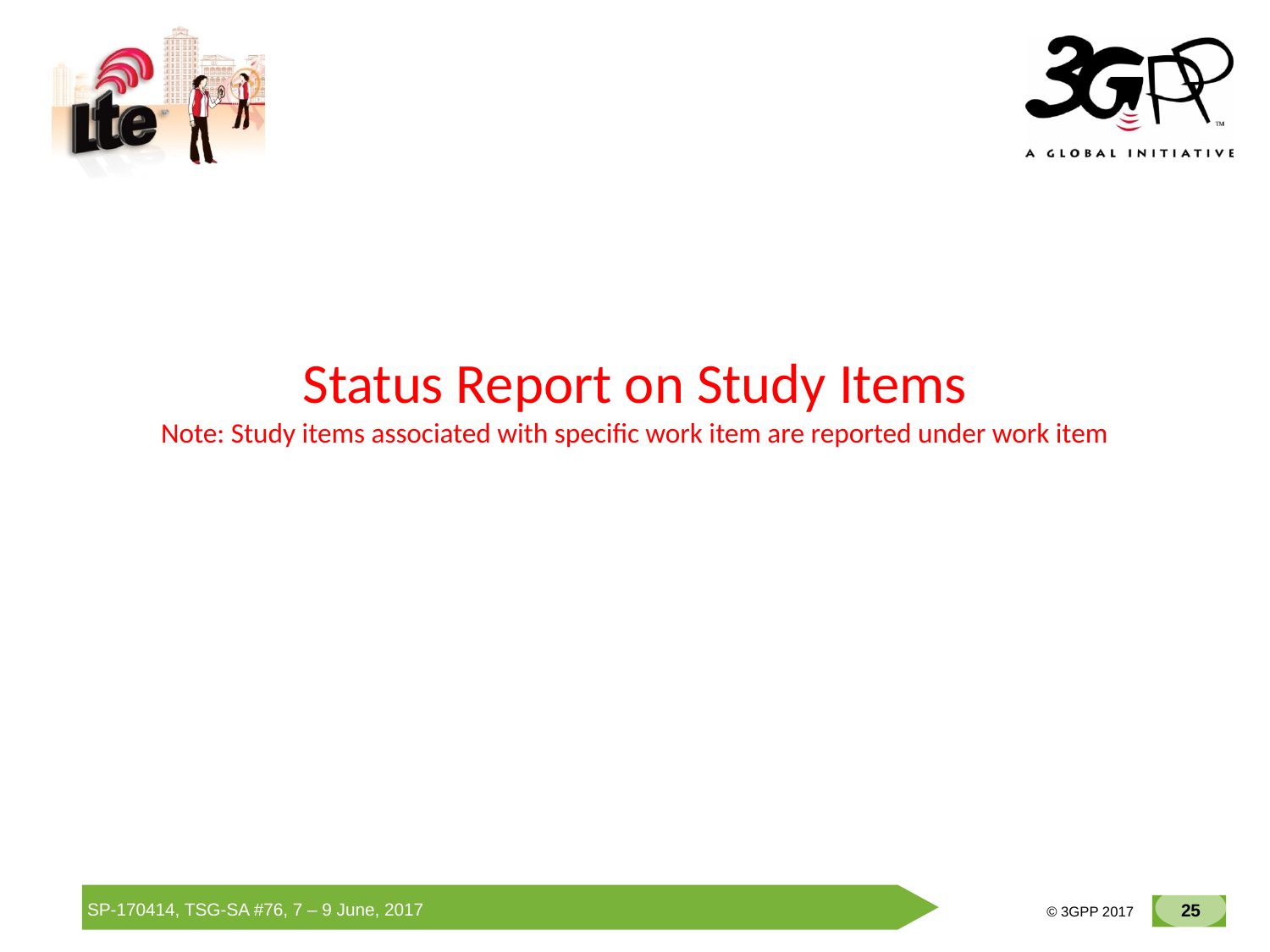

# Status Report on Study Items Note: Study items associated with specific work item are reported under work item